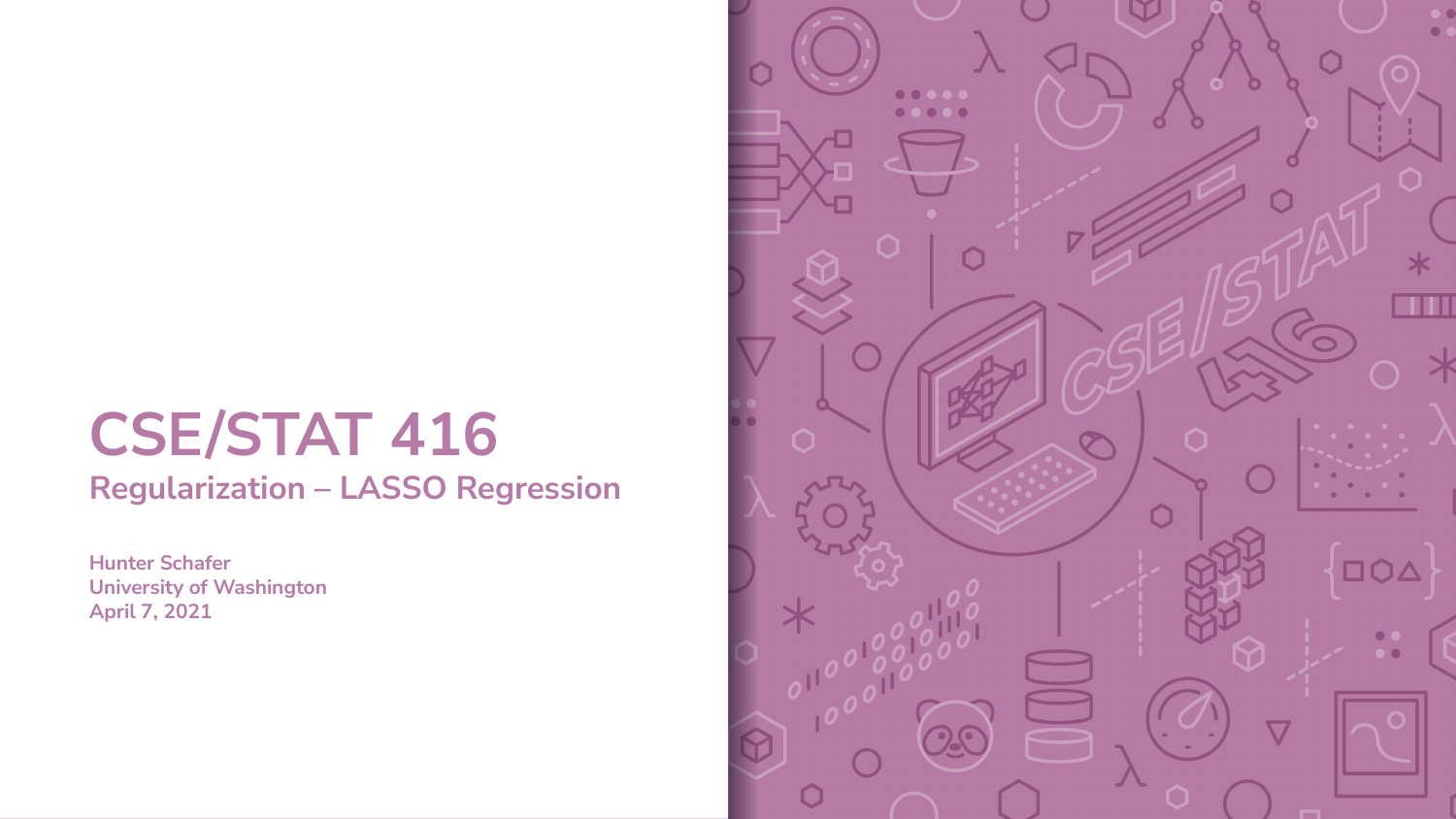

# CSE/STAT 416 Regularization – LASSO Regression Hunter Schafer University of Washington April 7, 2021